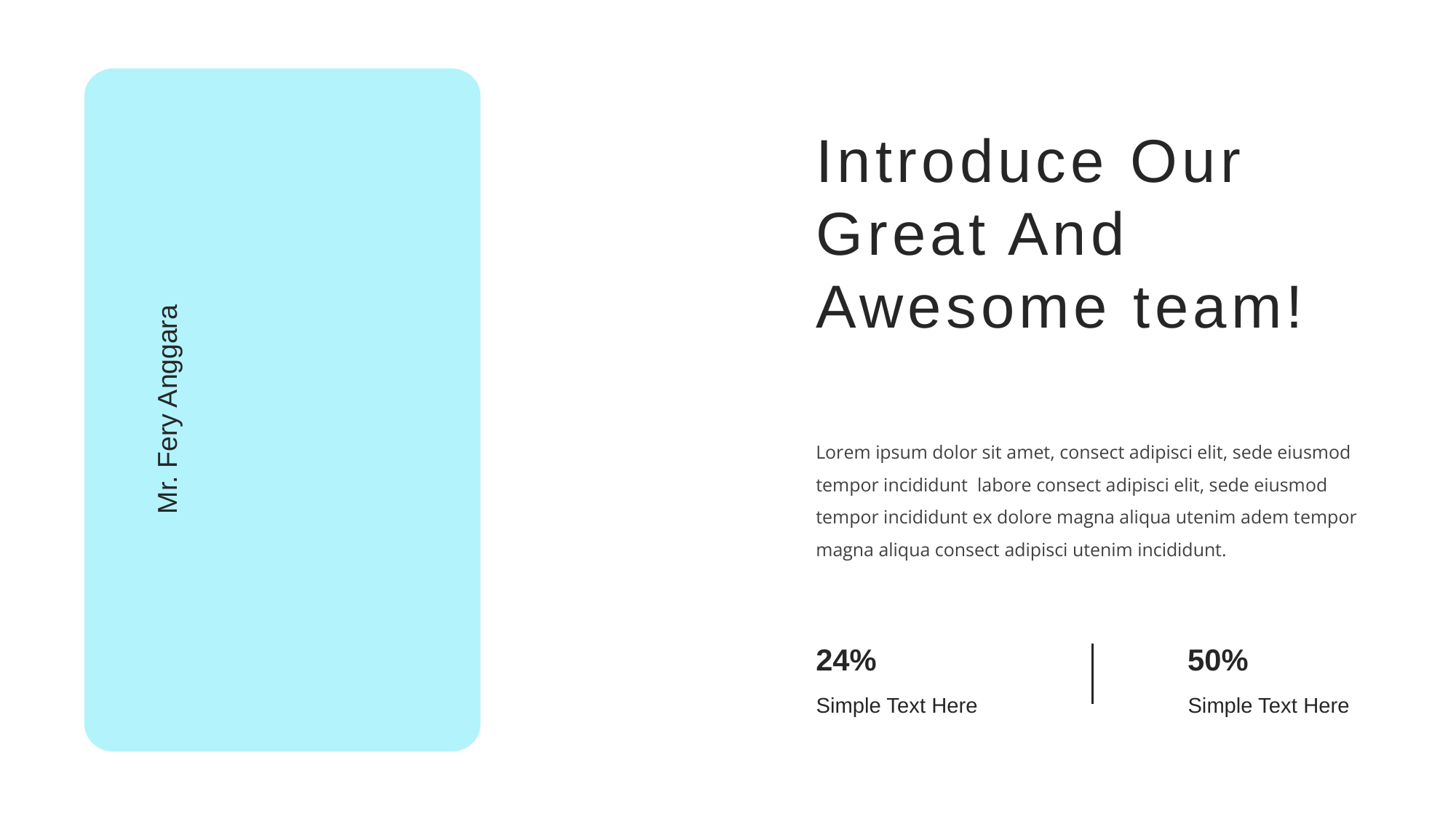

Introduce Our Great And Awesome team!

Mr. Fery Anggara
Lorem ipsum dolor sit amet, consect adipisci elit, sede eiusmod tempor incididunt  labore consect adipisci elit, sede eiusmod tempor incididunt ex dolore magna aliqua utenim adem tempor magna aliqua consect adipisci utenim incididunt.
24%
Simple Text Here
50%
Simple Text Here